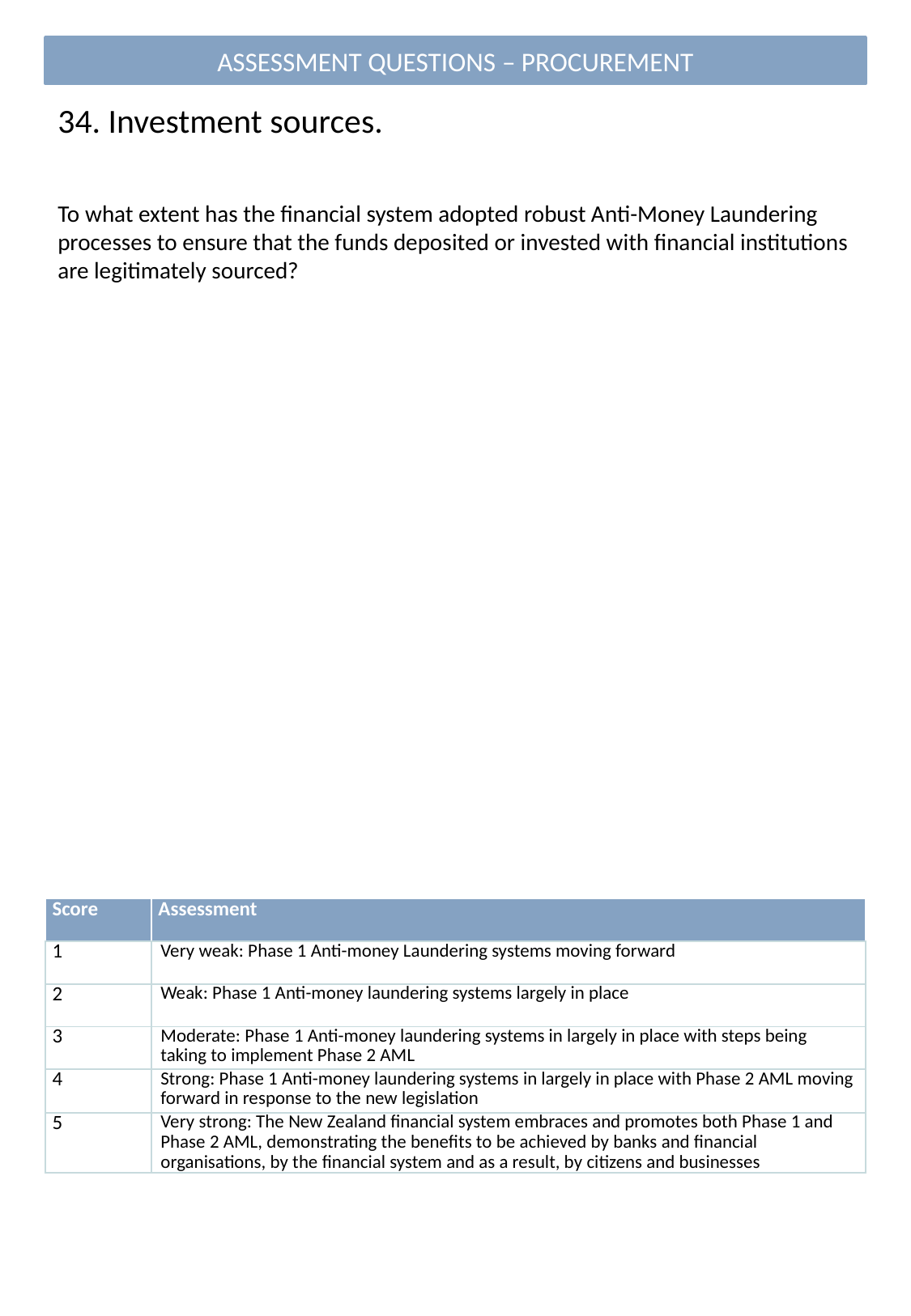

ASSESSMENT QUESTIONS – PROCUREMENT
# 34. Investment sources.
To what extent has the financial system adopted robust Anti-Money Laundering processes to ensure that the funds deposited or invested with financial institutions are legitimately sourced?
| Score | Assessment |
| --- | --- |
| 1 | Very weak: Phase 1 Anti-money Laundering systems moving forward |
| 2 | Weak: Phase 1 Anti-money laundering systems largely in place |
| 3 | Moderate: Phase 1 Anti-money laundering systems in largely in place with steps being taking to implement Phase 2 AML |
| 4 | Strong: Phase 1 Anti-money laundering systems in largely in place with Phase 2 AML moving forward in response to the new legislation |
| 5 | Very strong: The New Zealand financial system embraces and promotes both Phase 1 and Phase 2 AML, demonstrating the benefits to be achieved by banks and financial organisations, by the financial system and as a result, by citizens and businesses |